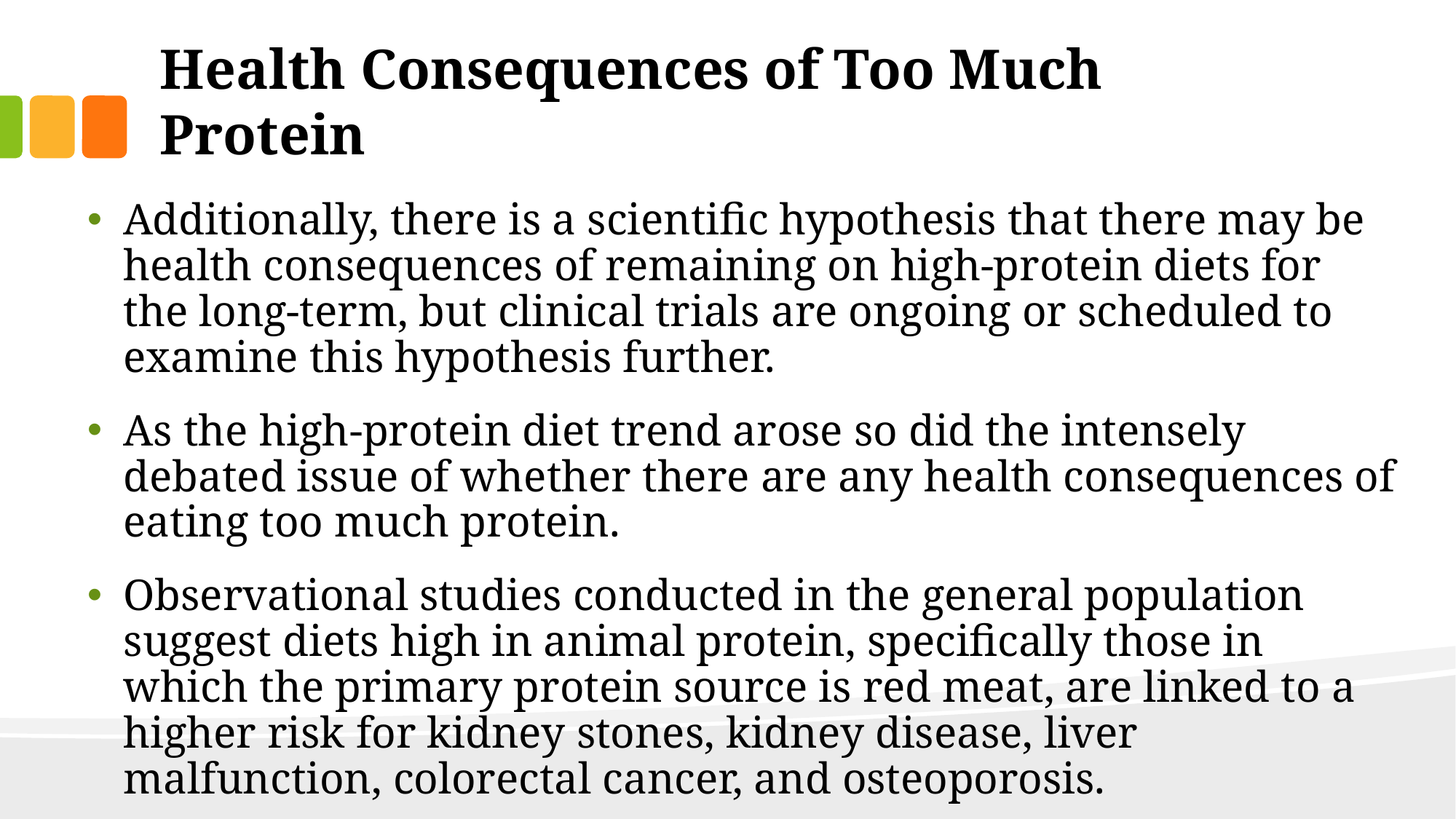

# Health Consequences of Too Much Protein
Additionally, there is a scientific hypothesis that there may be health consequences of remaining on high-protein diets for the long-term, but clinical trials are ongoing or scheduled to examine this hypothesis further.
As the high-protein diet trend arose so did the intensely debated issue of whether there are any health consequences of eating too much protein.
Observational studies conducted in the general population suggest diets high in animal protein, specifically those in which the primary protein source is red meat, are linked to a higher risk for kidney stones, kidney disease, liver malfunction, colorectal cancer, and osteoporosis.